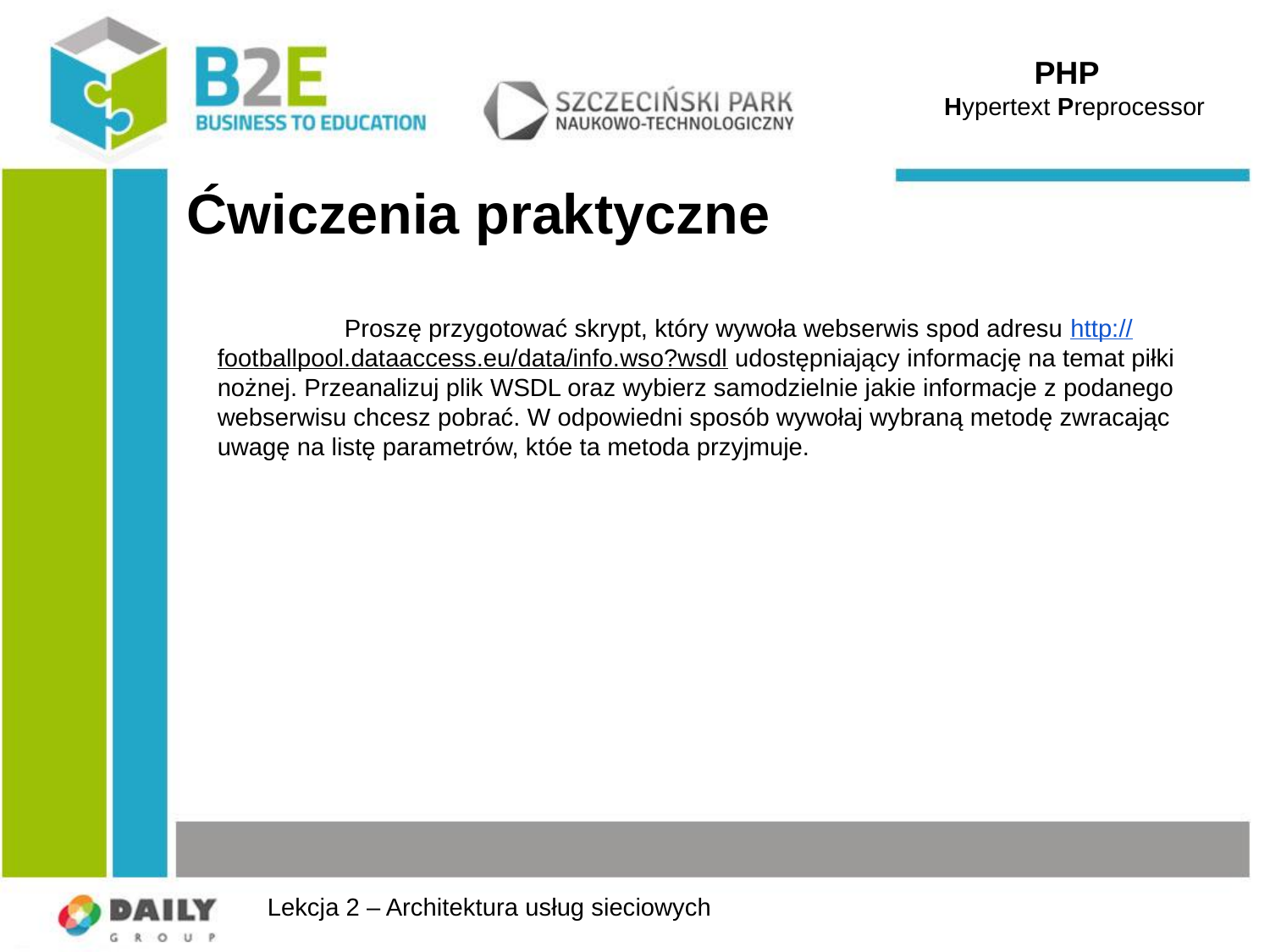

PHP
 Hypertext Preprocessor
# Ćwiczenia praktyczne

	Proszę przygotować skrypt, który wywoła webserwis spod adresu http://footballpool.dataaccess.eu/data/info.wso?wsdl udostępniający informację na temat piłki nożnej. Przeanalizuj plik WSDL oraz wybierz samodzielnie jakie informacje z podanego webserwisu chcesz pobrać. W odpowiedni sposób wywołaj wybraną metodę zwracając uwagę na listę parametrów, któe ta metoda przyjmuje.
Lekcja 2 – Architektura usług sieciowych